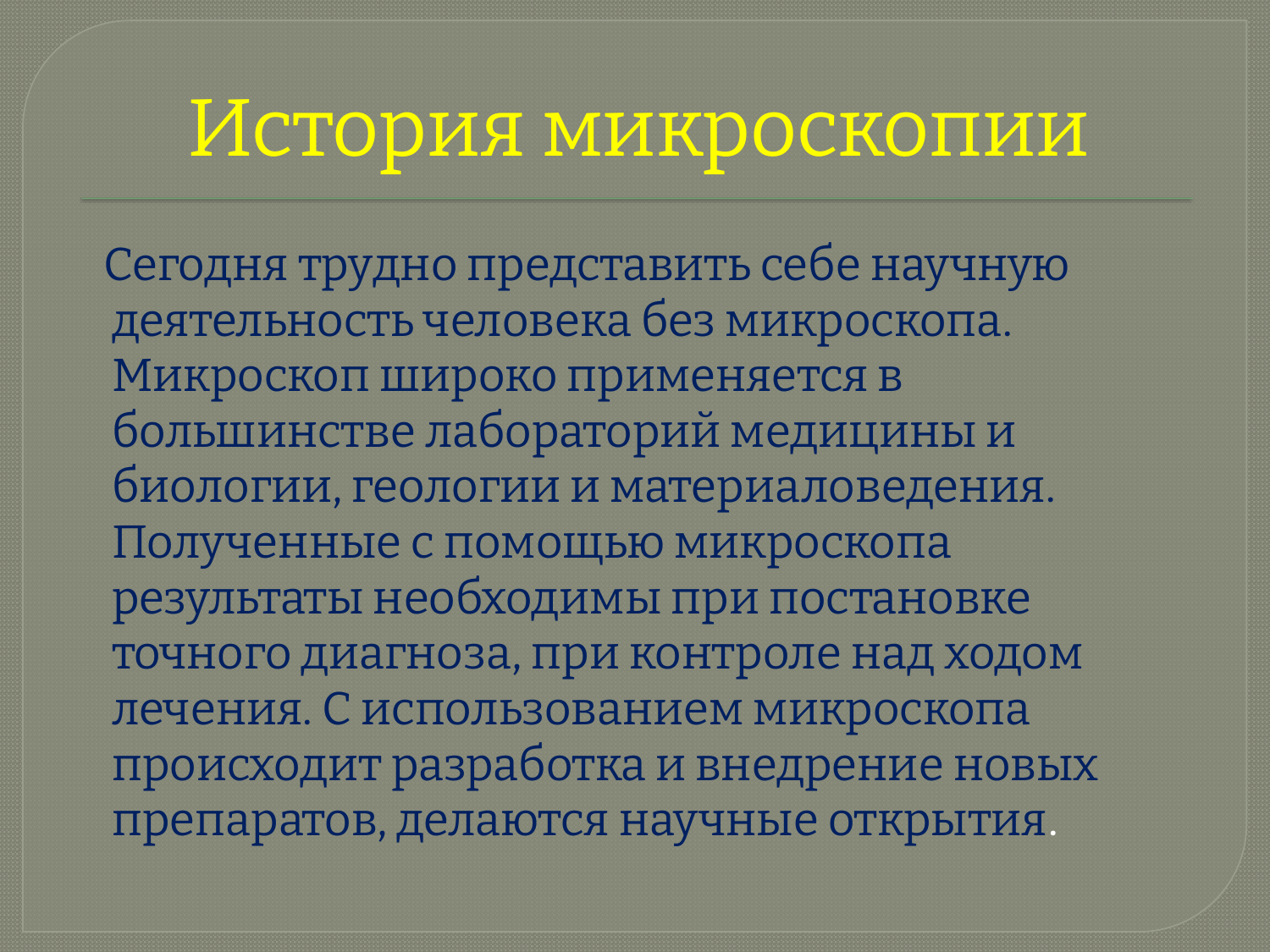

# История микроскопии
   Сегодня трудно представить себе научную деятельность человека без микроскопа. Микроскоп широко применяется в большинстве лабораторий медицины и биологии, геологии и материаловедения. Полученные с помощью микроскопа результаты необходимы при постановке точного диагноза, при контроле над ходом лечения. С использованием микроскопа происходит разработка и внедрение новых препаратов, делаются научные открытия.